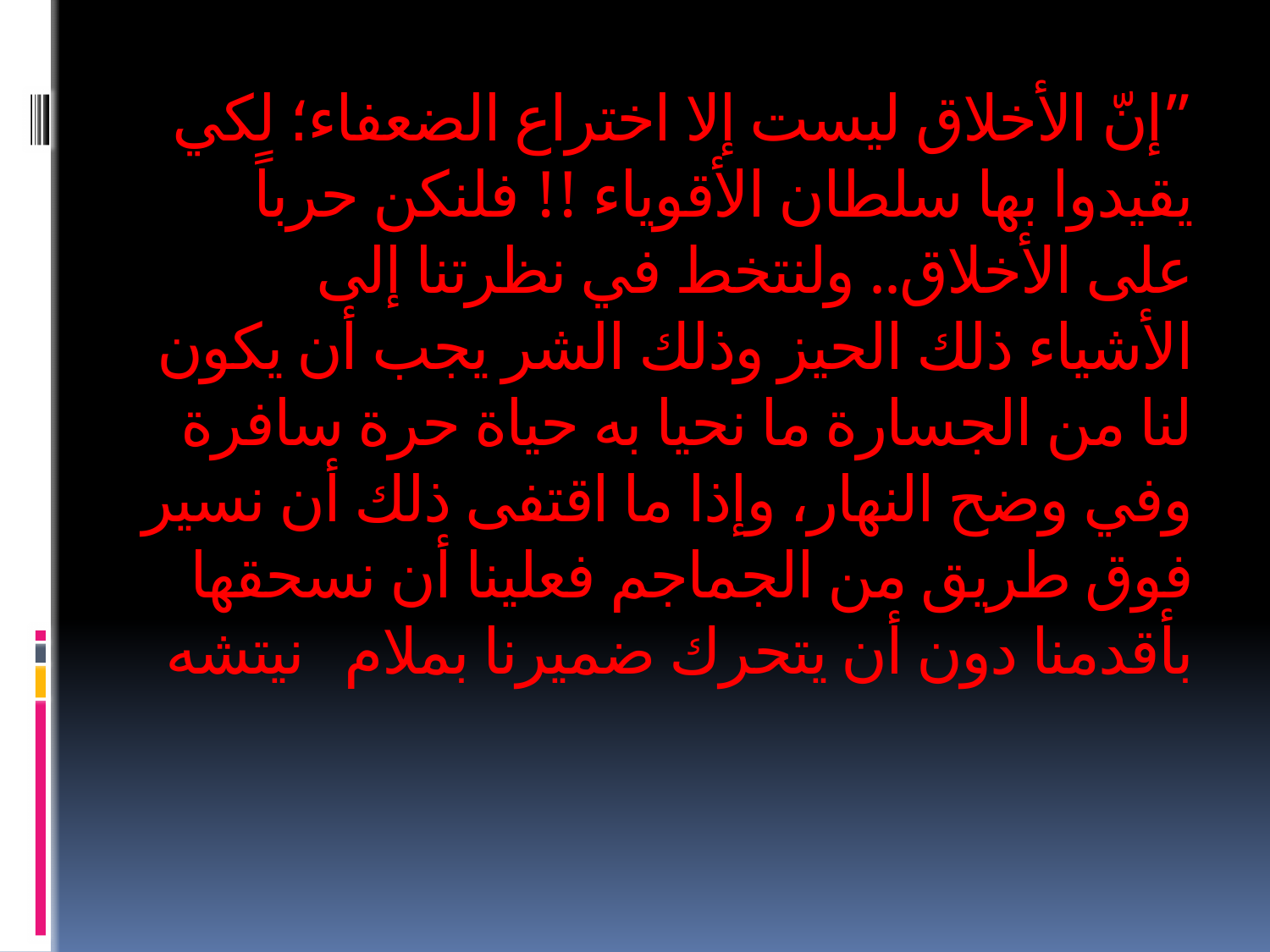

# ”إنّ الأخلاق ليست إلا اختراع الضعفاء؛ لكي يقيدوا بها سلطان الأقوياء !! فلنكن حرباً على الأخلاق.. ولنتخط في نظرتنا إلى الأشياء ذلك الحيز وذلك الشر يجب أن يكون لنا من الجسارة ما نحيا به حياة حرة سافرة وفي وضح النهار، وإذا ما اقتفى ذلك أن نسير فوق طريق من الجماجم فعلينا أن نسحقها بأقدمنا دون أن يتحرك ضميرنا بملام 		نيتشه